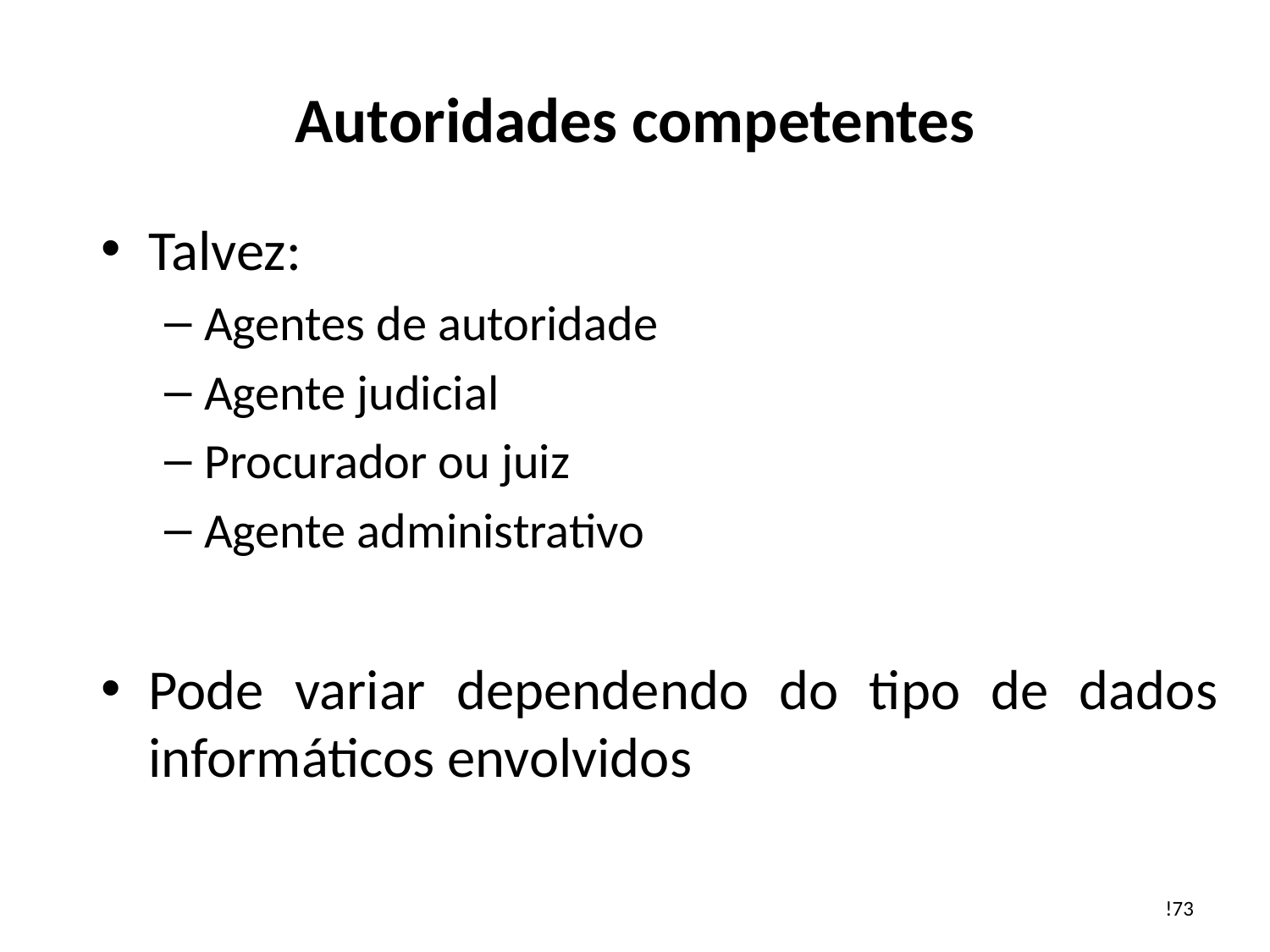

# Autoridades competentes
Talvez:
Agentes de autoridade
Agente judicial
Procurador ou juiz
Agente administrativo

Pode variar dependendo do tipo de dados informáticos envolvidos
!73